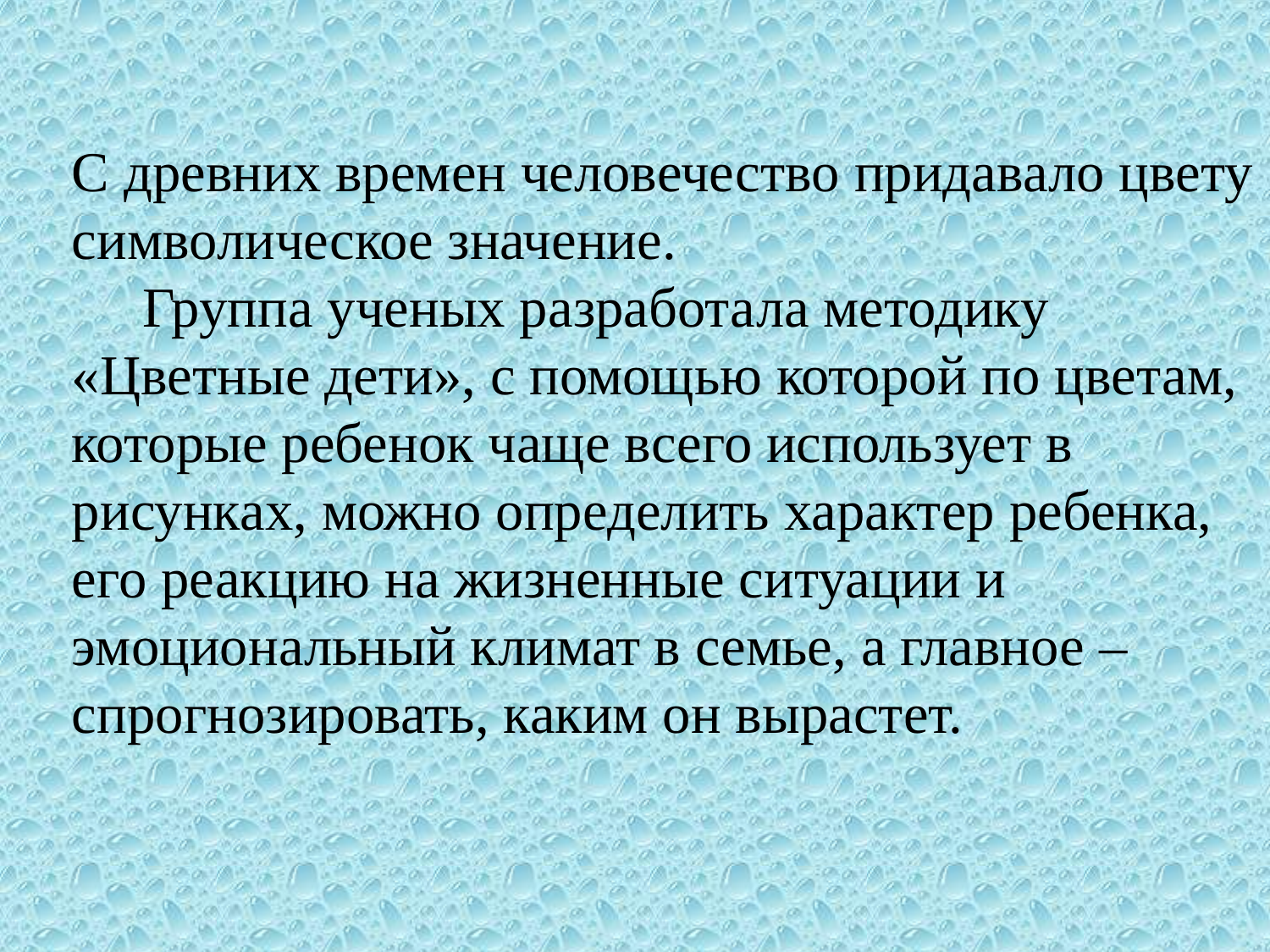

С древних времен человечество придавало цвету символическое значение.
     Группа ученых разработала методику «Цветные дети», с помощью которой по цветам, которые ребенок чаще всего использует в рисунках, можно определить характер ребенка, его реакцию на жизненные ситуации и эмоциональный климат в семье, а главное – спрогнозировать, каким он вырастет.